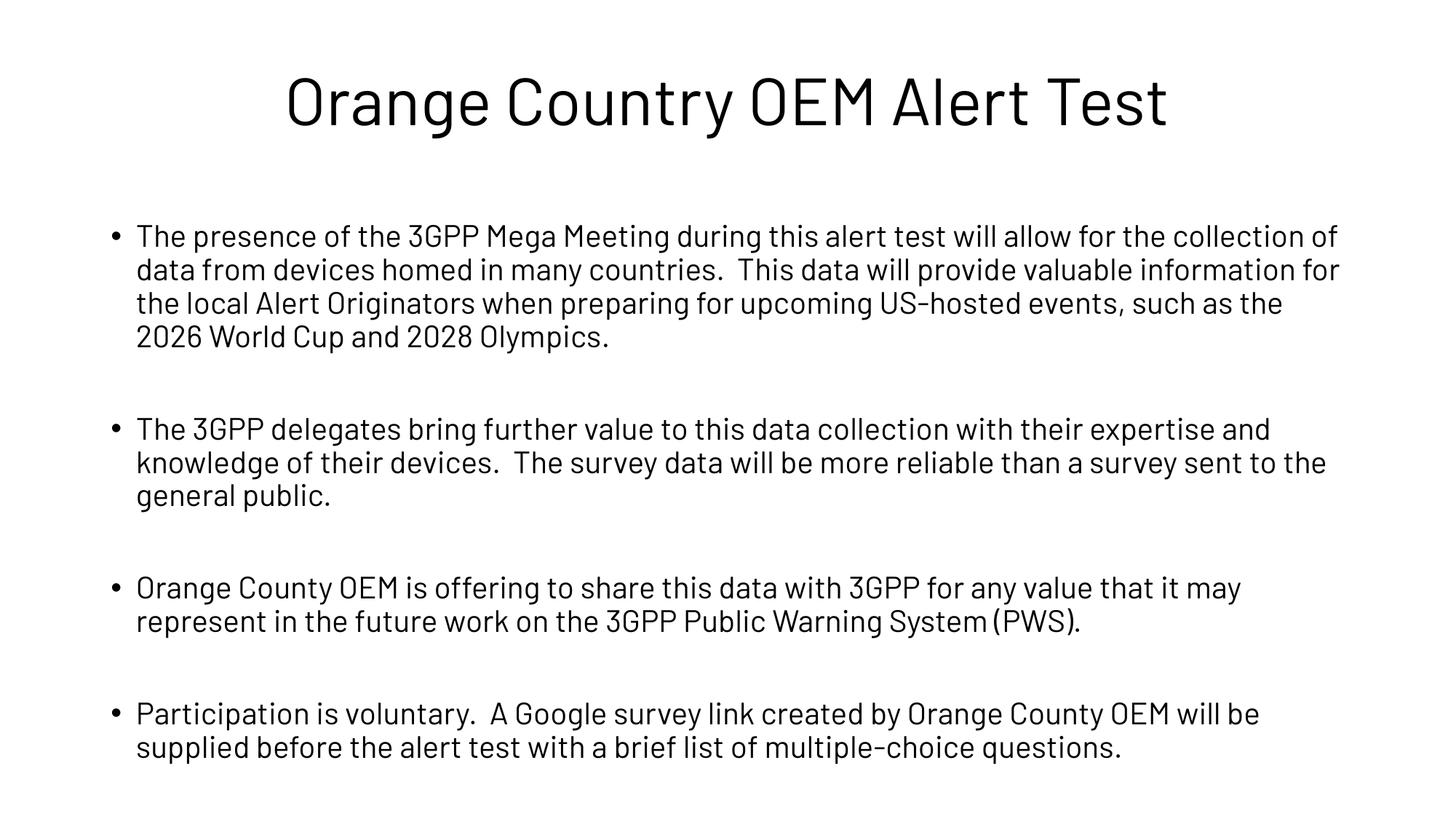

# Orange Country OEM Alert Test
The presence of the 3GPP Mega Meeting during this alert test will allow for the collection of data from devices homed in many countries.  This data will provide valuable information for the local Alert Originators when preparing for upcoming US-hosted events, such as the 2026 World Cup and 2028 Olympics.

The 3GPP delegates bring further value to this data collection with their expertise and knowledge of their devices.  The survey data will be more reliable than a survey sent to the general public.

Orange County OEM is offering to share this data with 3GPP for any value that it may represent in the future work on the 3GPP Public Warning System (PWS).

Participation is voluntary.  A Google survey link created by Orange County OEM will be supplied before the alert test with a brief list of multiple-choice questions.